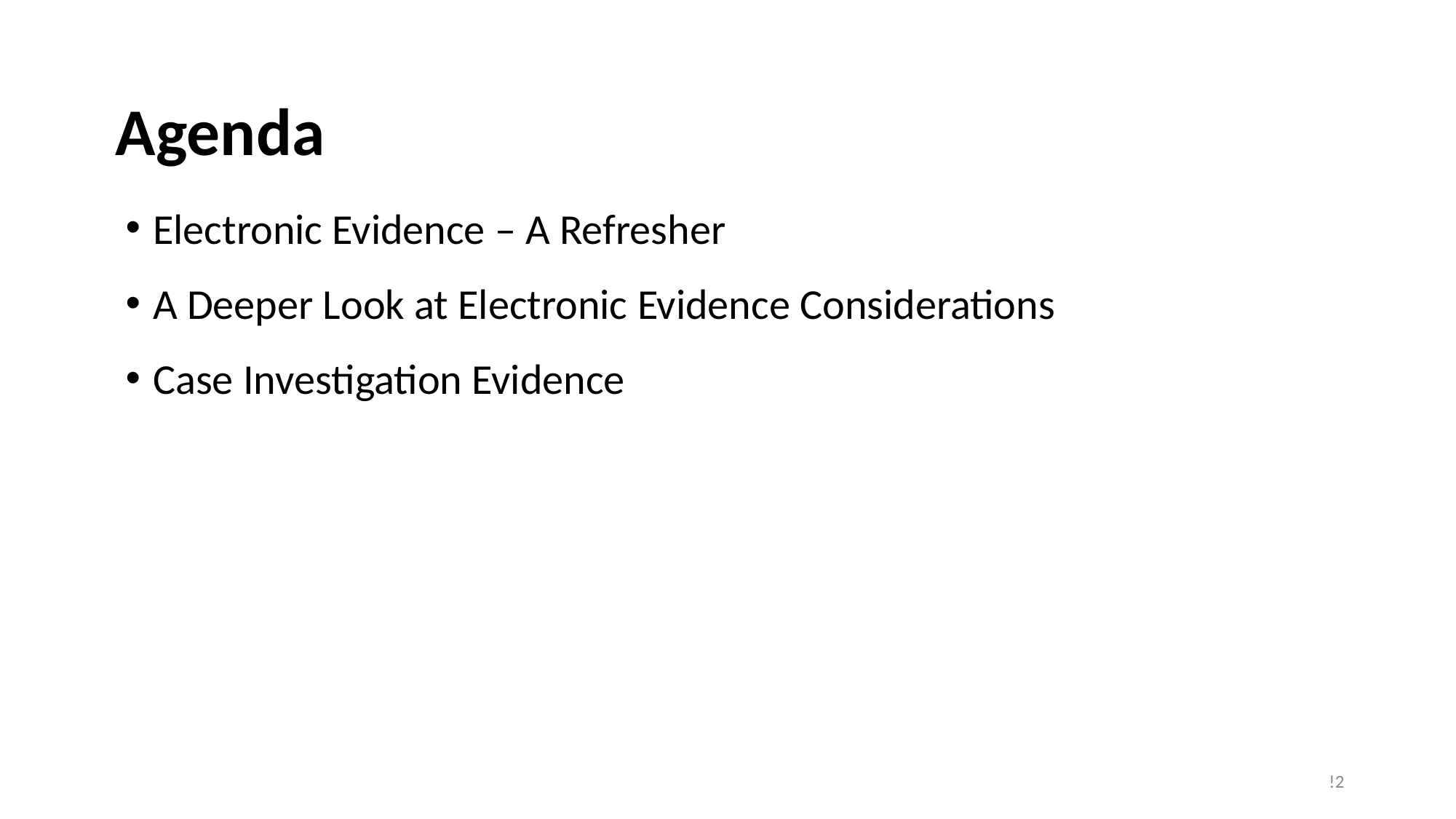

# Agenda
Electronic Evidence – A Refresher
A Deeper Look at Electronic Evidence Considerations
Case Investigation Evidence
!2